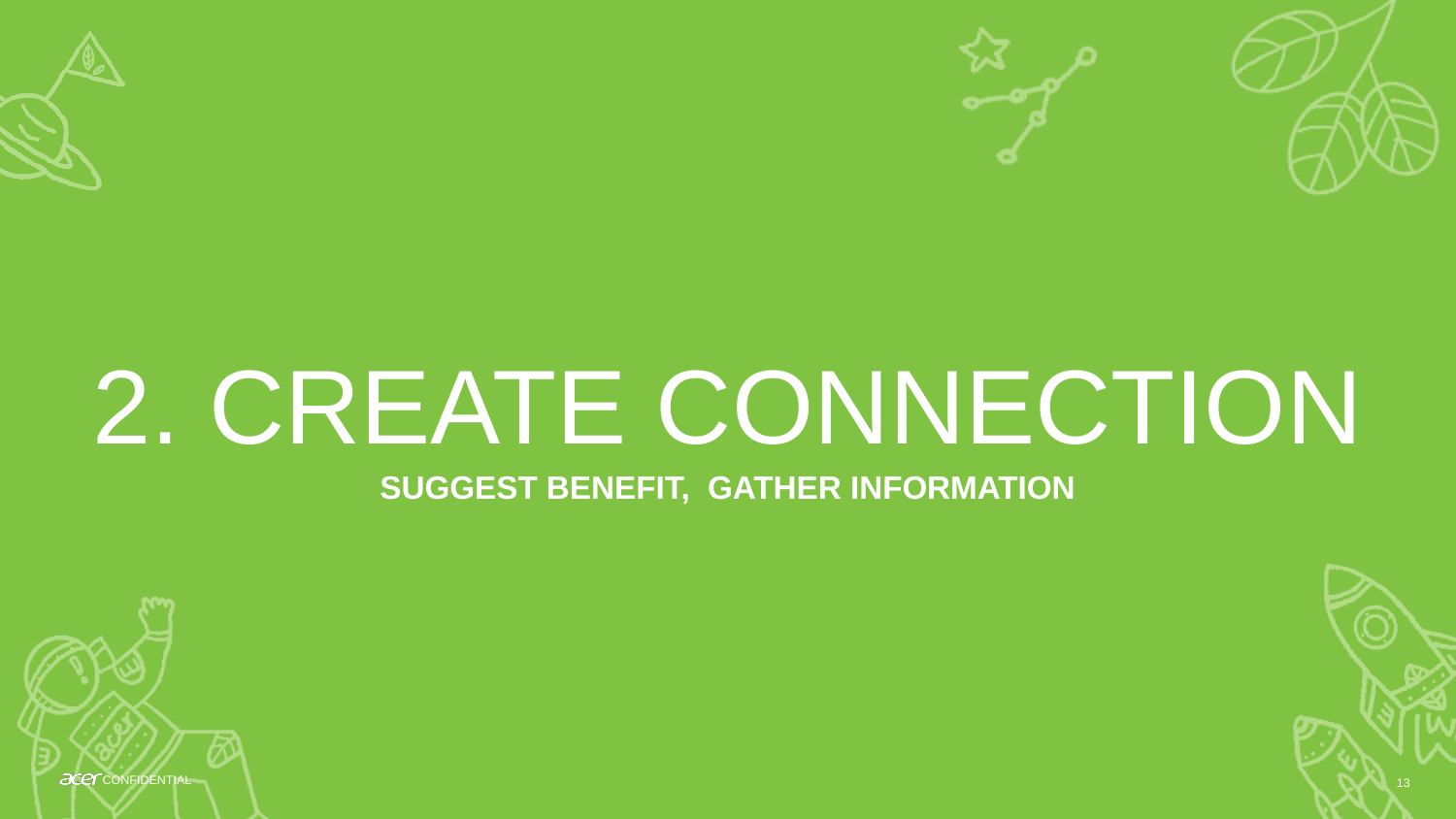

# 2. CREATE CONNECTION
SUGGEST BENEFIT,  GATHER INFORMATION
13